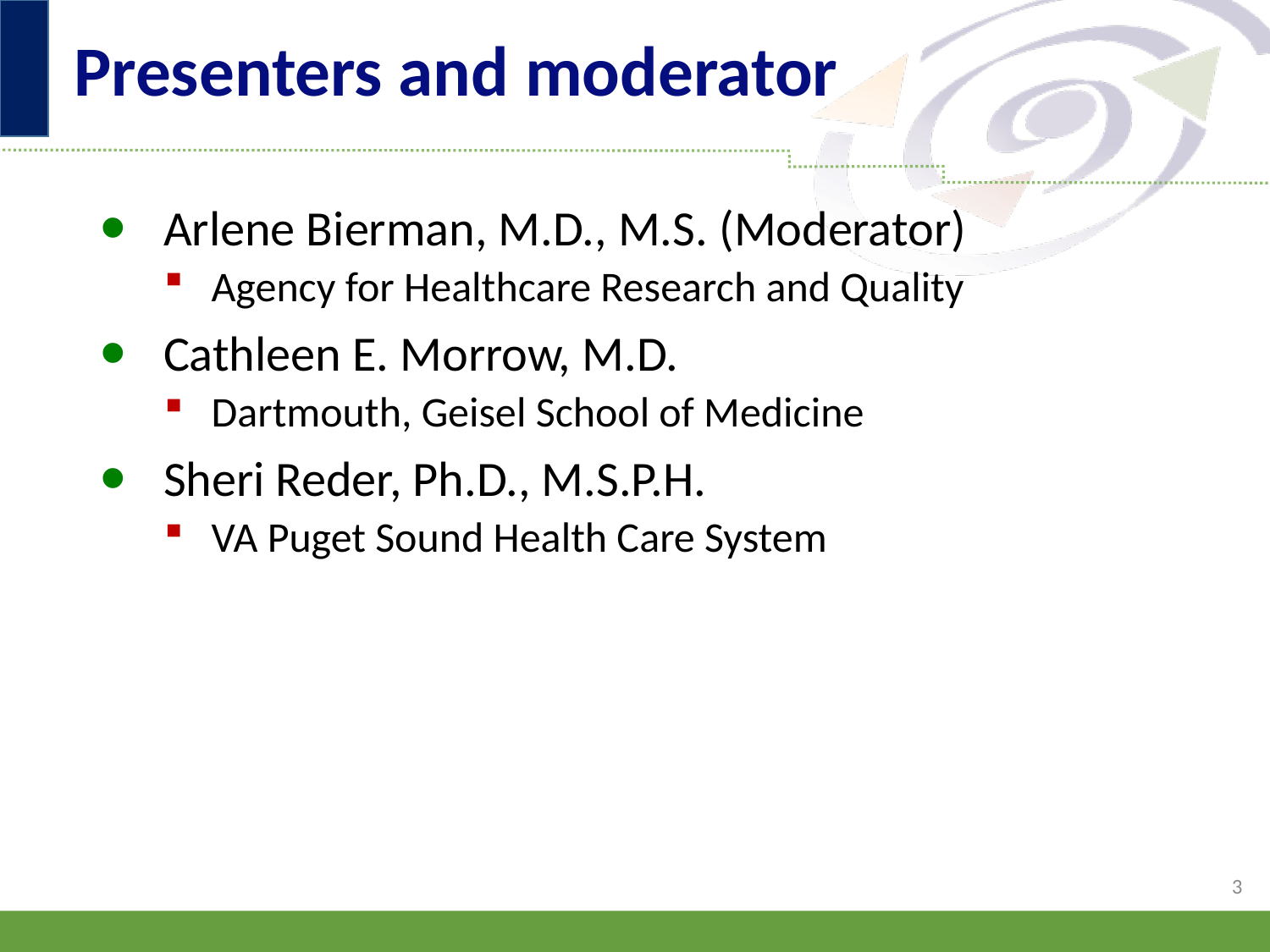

# Presenters and moderator
Arlene Bierman, M.D., M.S. (Moderator)
Agency for Healthcare Research and Quality
Cathleen E. Morrow, M.D.
Dartmouth, Geisel School of Medicine
Sheri Reder, Ph.D., M.S.P.H.
VA Puget Sound Health Care System
3